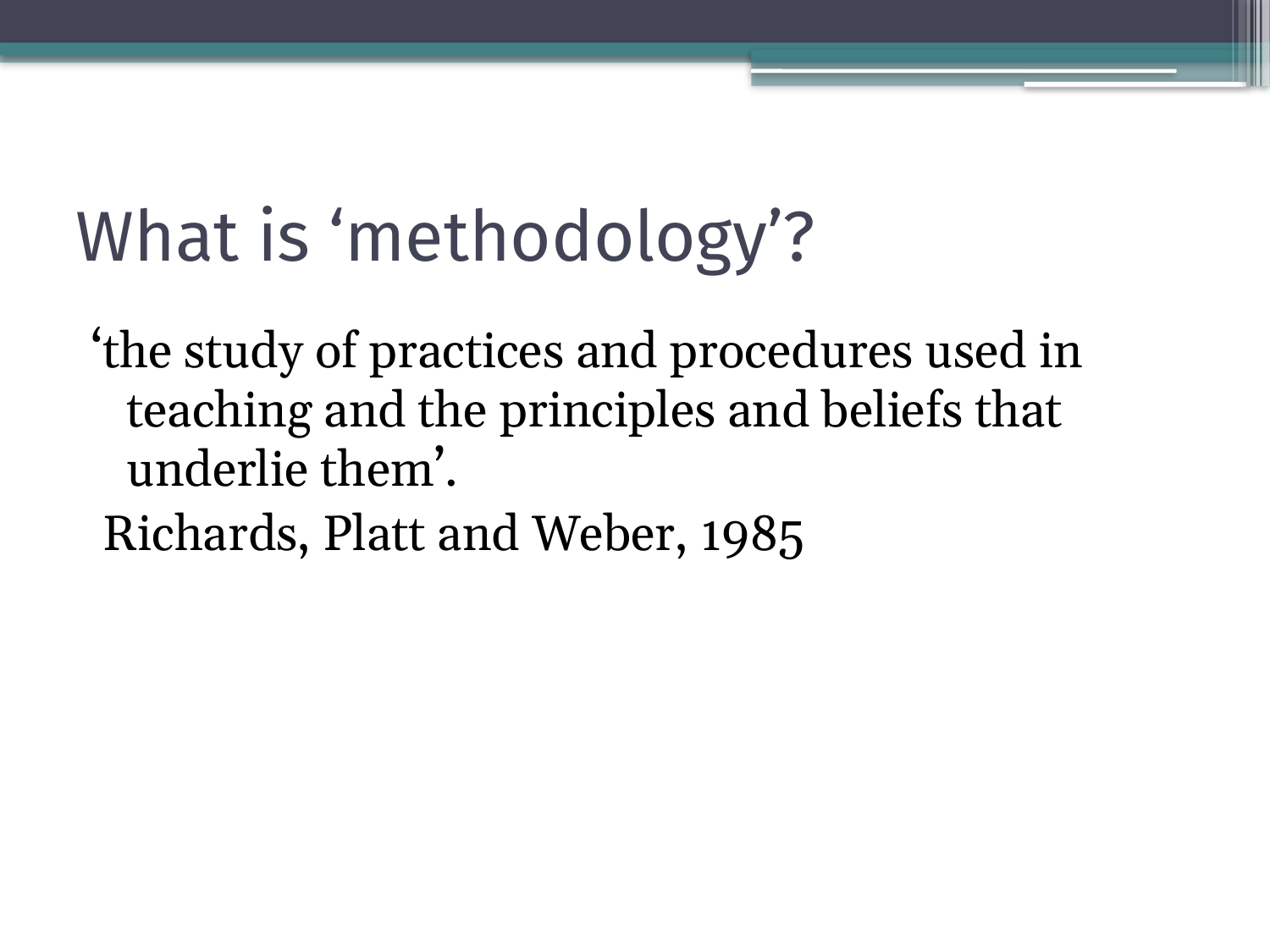

# What is ‘methodology’?
‘the study of practices and procedures used in teaching and the principles and beliefs that underlie them’.
 Richards, Platt and Weber, 1985